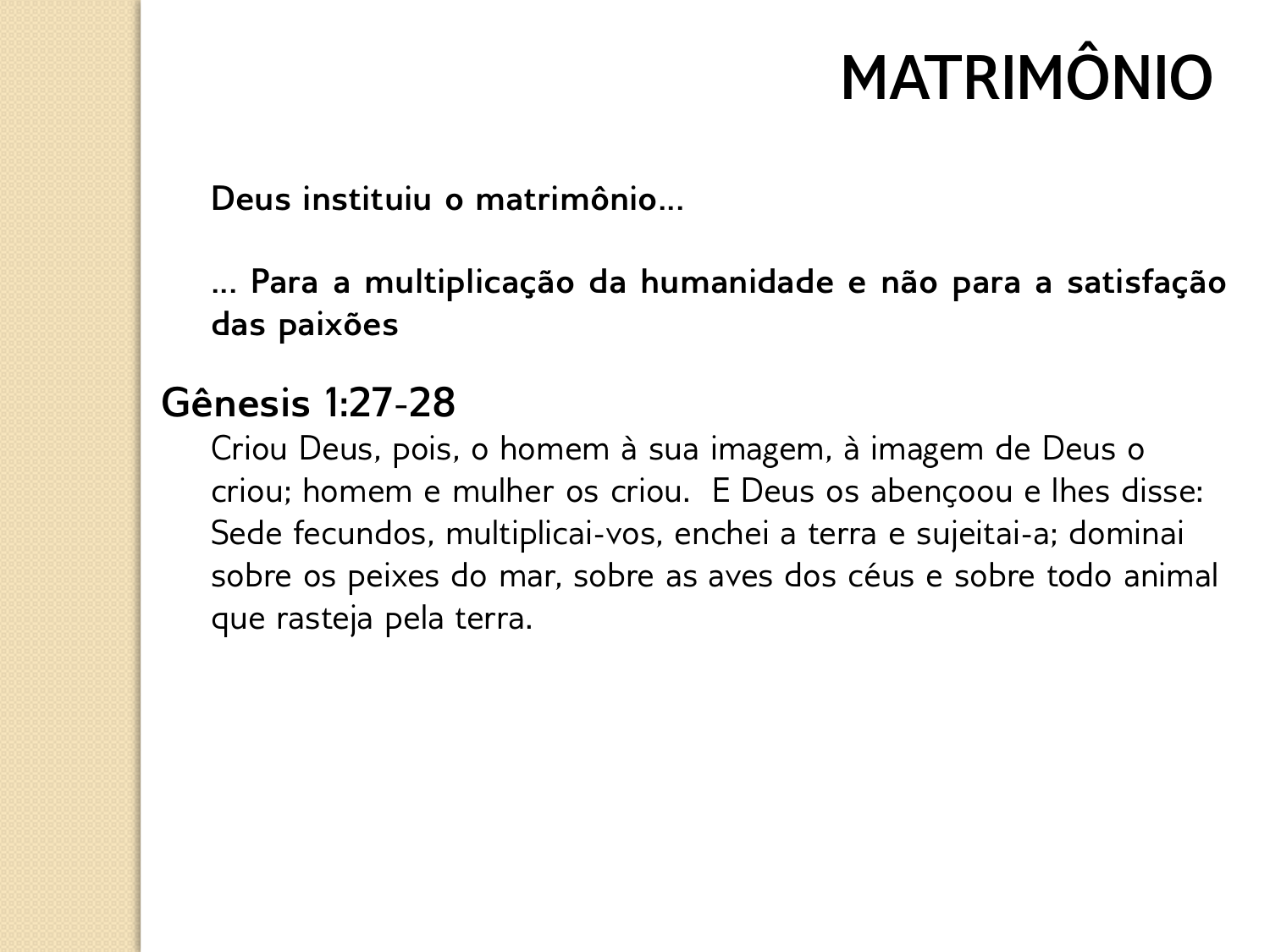

MATRIMÔNIO
Deus instituiu o matrimônio...
... Para a multiplicação da humanidade e não para a satisfação das paixões
Gênesis 1:27-28
Criou Deus, pois, o homem à sua imagem, à imagem de Deus o criou; homem e mulher os criou.  E Deus os abençoou e lhes disse: Sede fecundos, multiplicai-vos, enchei a terra e sujeitai-a; dominai sobre os peixes do mar, sobre as aves dos céus e sobre todo animal que rasteja pela terra.